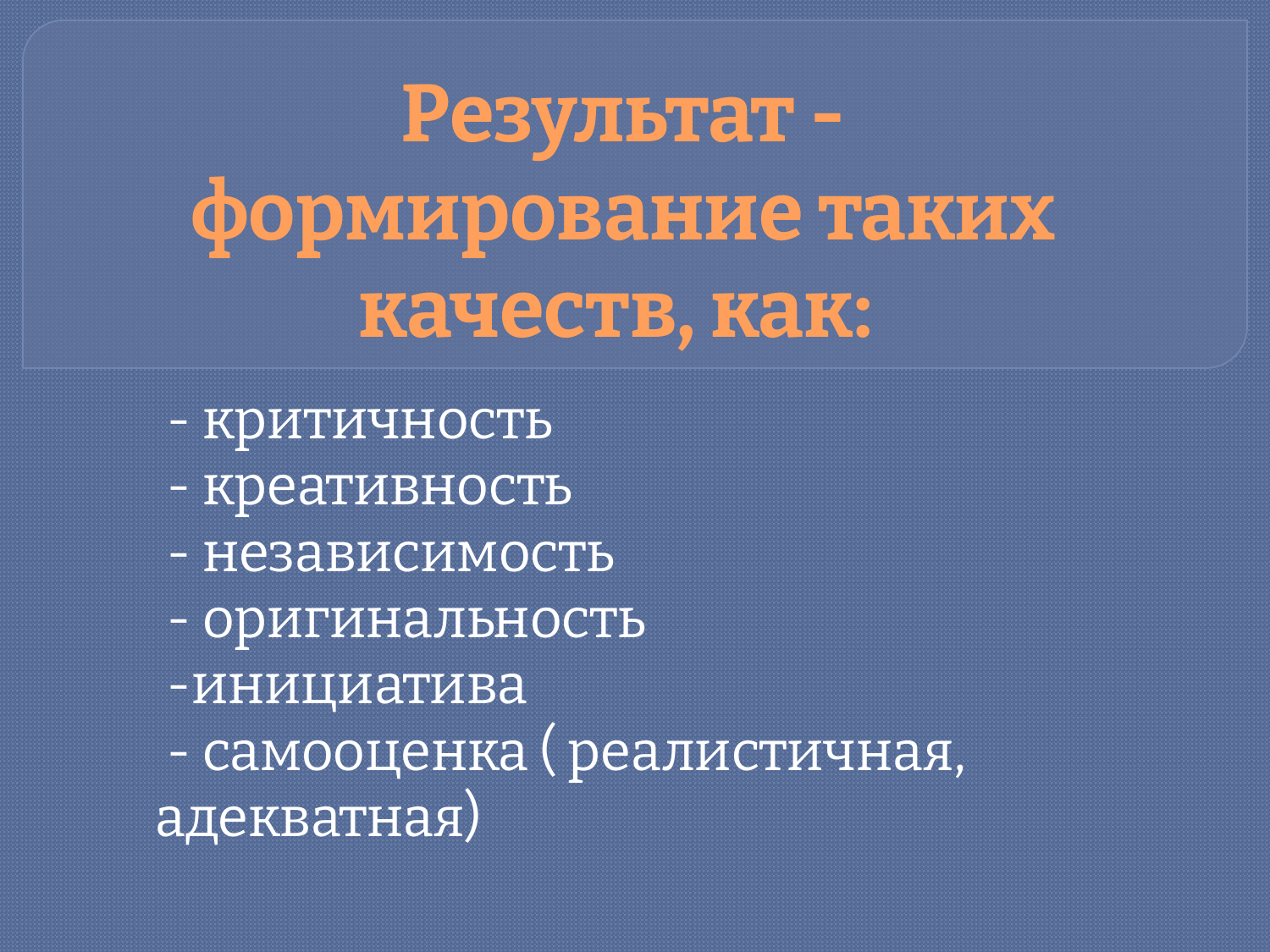

# Результат - формирование таких качеств, как:
 - критичность
 - креативность
 - независимость
 - оригинальность
 -инициатива
 - самооценка ( реалистичная, адекватная)